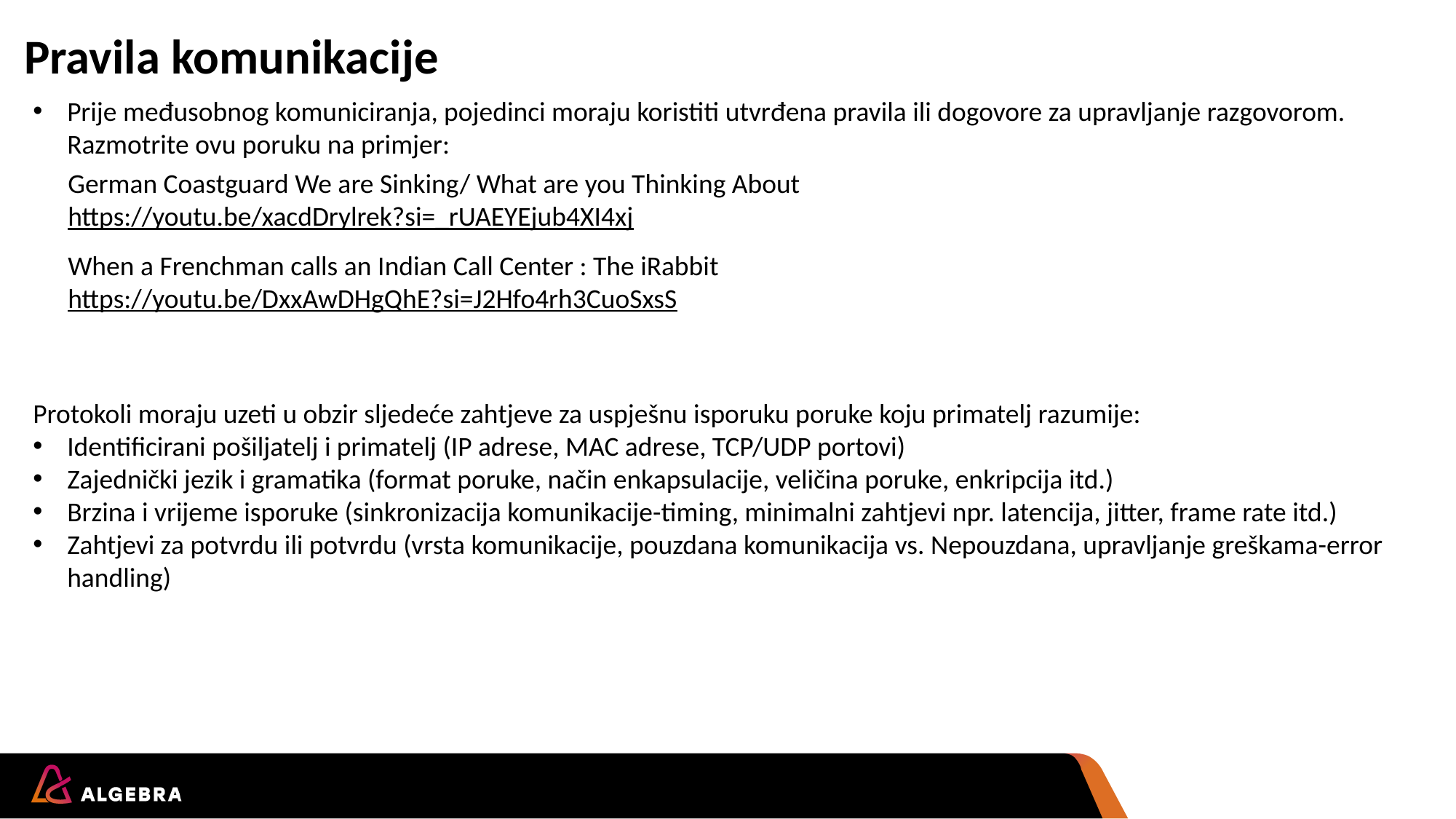

Pravila komunikacije
Prije međusobnog komuniciranja, pojedinci moraju koristiti utvrđena pravila ili dogovore za upravljanje razgovorom. Razmotrite ovu poruku na primjer:
German Coastguard We are Sinking/ What are you Thinking About
https://youtu.be/xacdDrylrek?si=_rUAEYEjub4XI4xj
When a Frenchman calls an Indian Call Center : The iRabbit
https://youtu.be/DxxAwDHgQhE?si=J2Hfo4rh3CuoSxsS
Protokoli moraju uzeti u obzir sljedeće zahtjeve za uspješnu isporuku poruke koju primatelj razumije:
Identificirani pošiljatelj i primatelj (IP adrese, MAC adrese, TCP/UDP portovi)
Zajednički jezik i gramatika (format poruke, način enkapsulacije, veličina poruke, enkripcija itd.)
Brzina i vrijeme isporuke (sinkronizacija komunikacije-timing, minimalni zahtjevi npr. latencija, jitter, frame rate itd.)
Zahtjevi za potvrdu ili potvrdu (vrsta komunikacije, pouzdana komunikacija vs. Nepouzdana, upravljanje greškama-error handling)